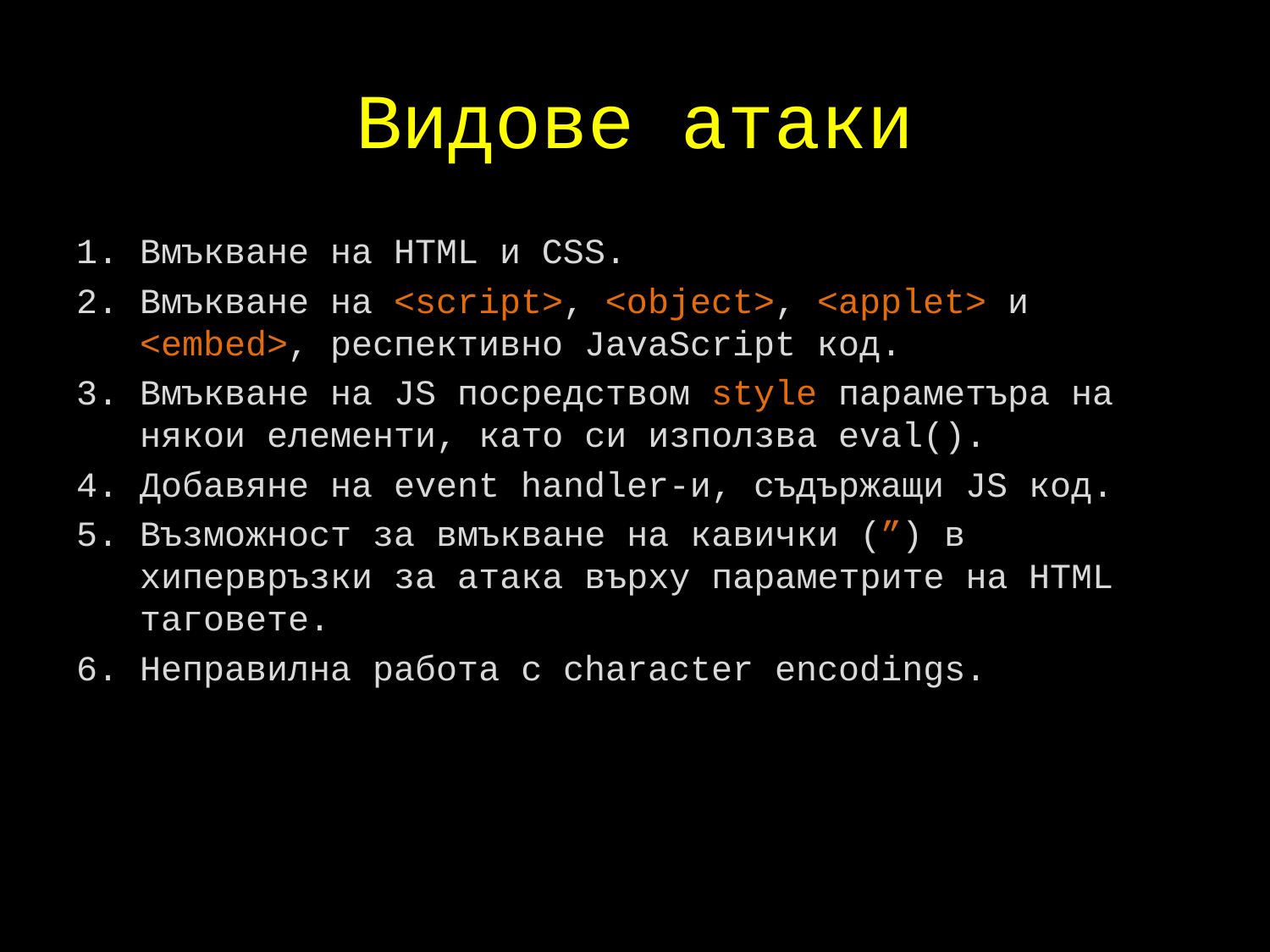

# Видове атаки
Вмъкване на HTML и CSS.
Вмъкване на <script>, <object>, <applet> и <embed>, респективно JavaScript код.
Вмъкване на JS посредством style параметъра на някои елементи, като си използва eval().
Добавяне на event handler-и, съдържащи JS код.
Възможност за вмъкване на кавички (”) в хипервръзки за атака върху параметрите на HTML таговете.
Неправилна работа с character encodings.